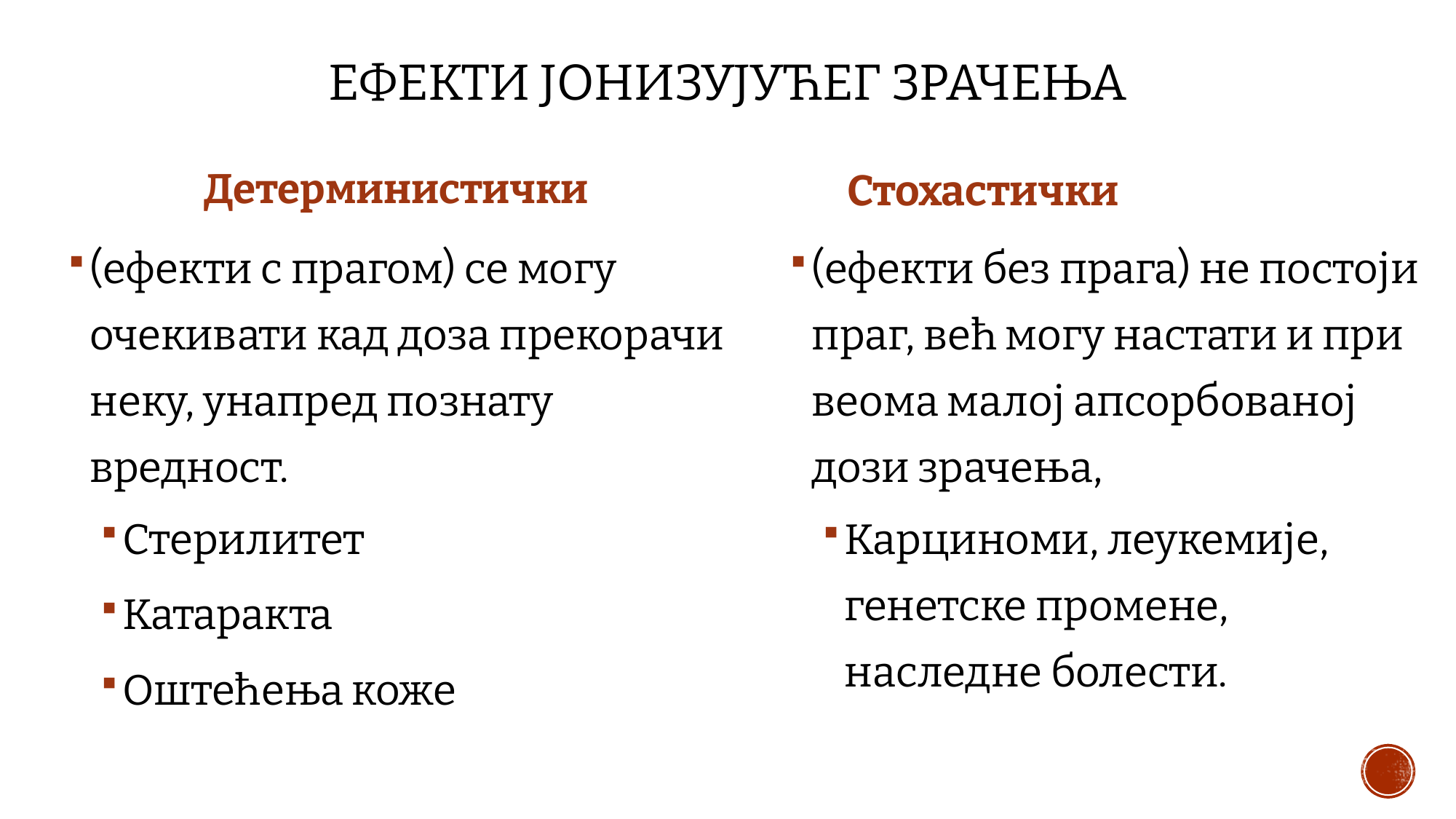

# Ефекти јонизујућег зрачења
Детерминистички
Стохастички
(ефекти с прагом) се могу очекивати кад доза прекорачи неку, унапред познату вредност.
Стерилитет
Катаракта
Оштећења коже

(ефекти без прага) не постоји праг, већ могу настати и при веома малој апсорбованој дози зрачења,
Карциноми, леукемије, генетске промене, наследне болести.